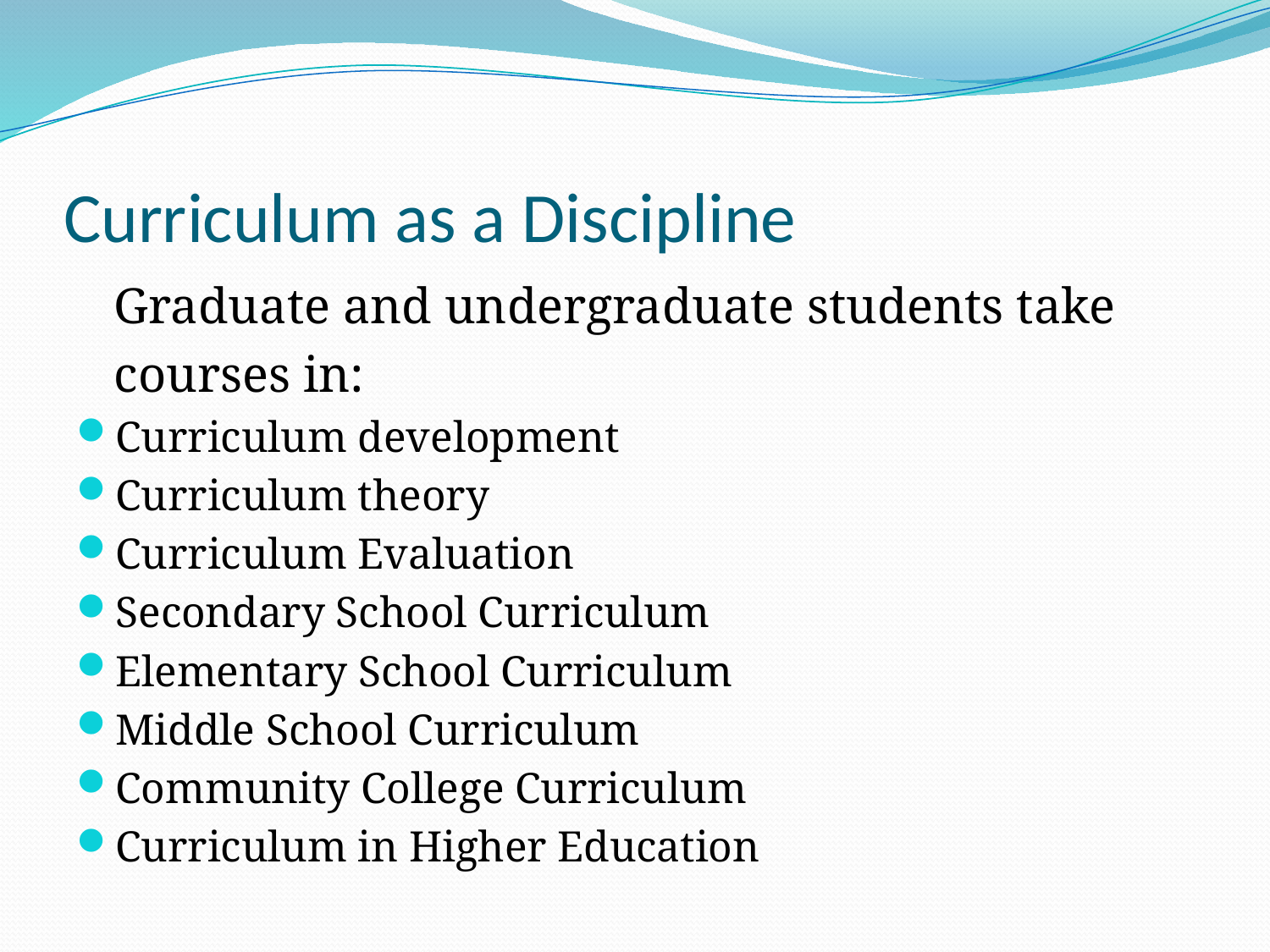

# Curriculum as a Discipline
Graduate and undergraduate students take
courses in:
Curriculum development
Curriculum theory
Curriculum Evaluation
Secondary School Curriculum
Elementary School Curriculum
Middle School Curriculum
Community College Curriculum
Curriculum in Higher Education